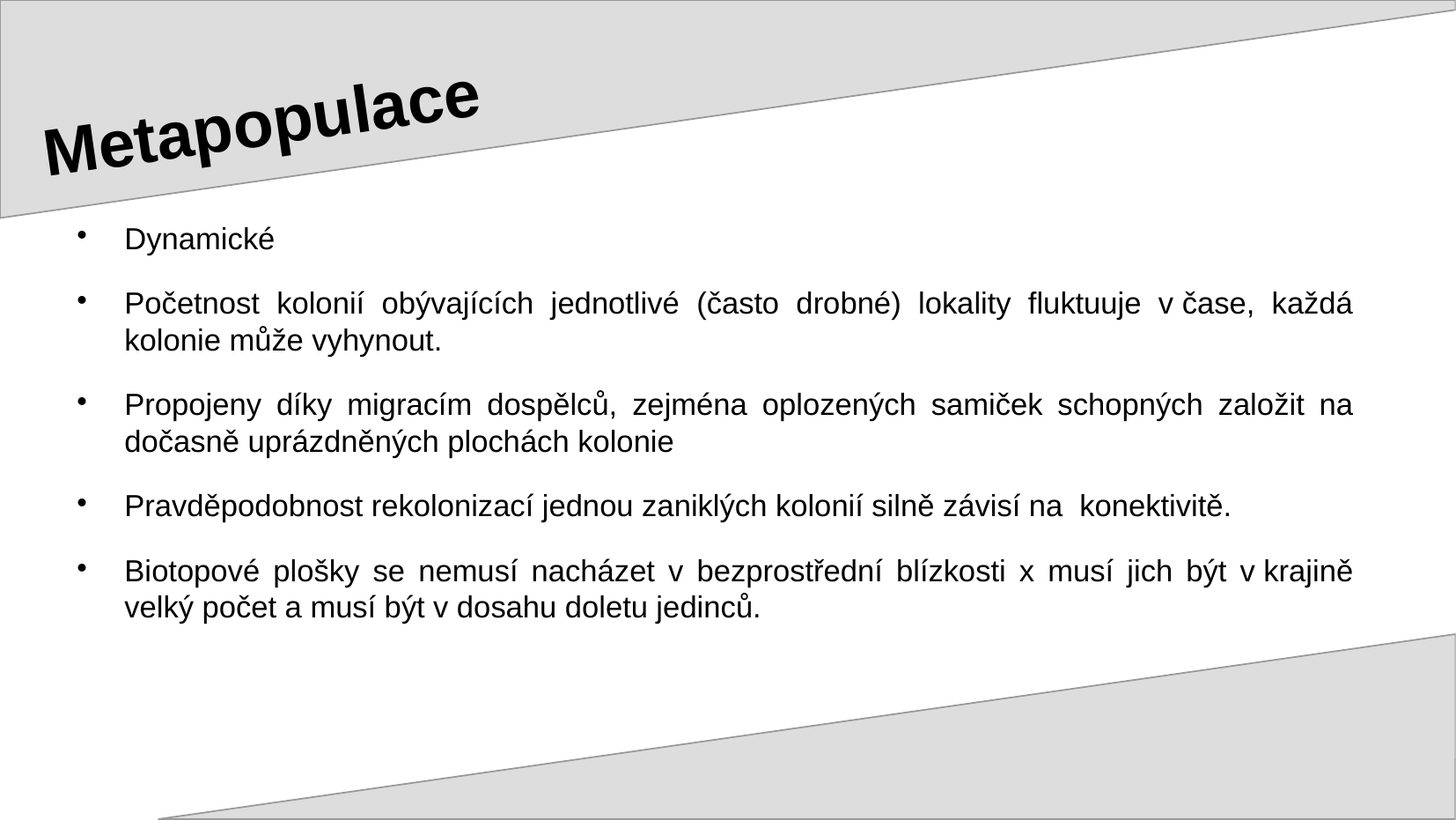

# Metapopulace
Dynamické
Početnost kolonií obývajících jednotlivé (často drobné) lokality fluktuuje v čase, každá kolonie může vyhynout.
Propojeny díky migracím dospělců, zejména oplozených samiček schopných založit na dočasně uprázdněných plochách kolonie
Pravděpodobnost rekolonizací jednou zaniklých kolonií silně závisí na  konektivitě.
Biotopové plošky se nemusí nacházet v bezprostřední blízkosti x musí jich být v krajině velký počet a musí být v dosahu doletu jedinců.